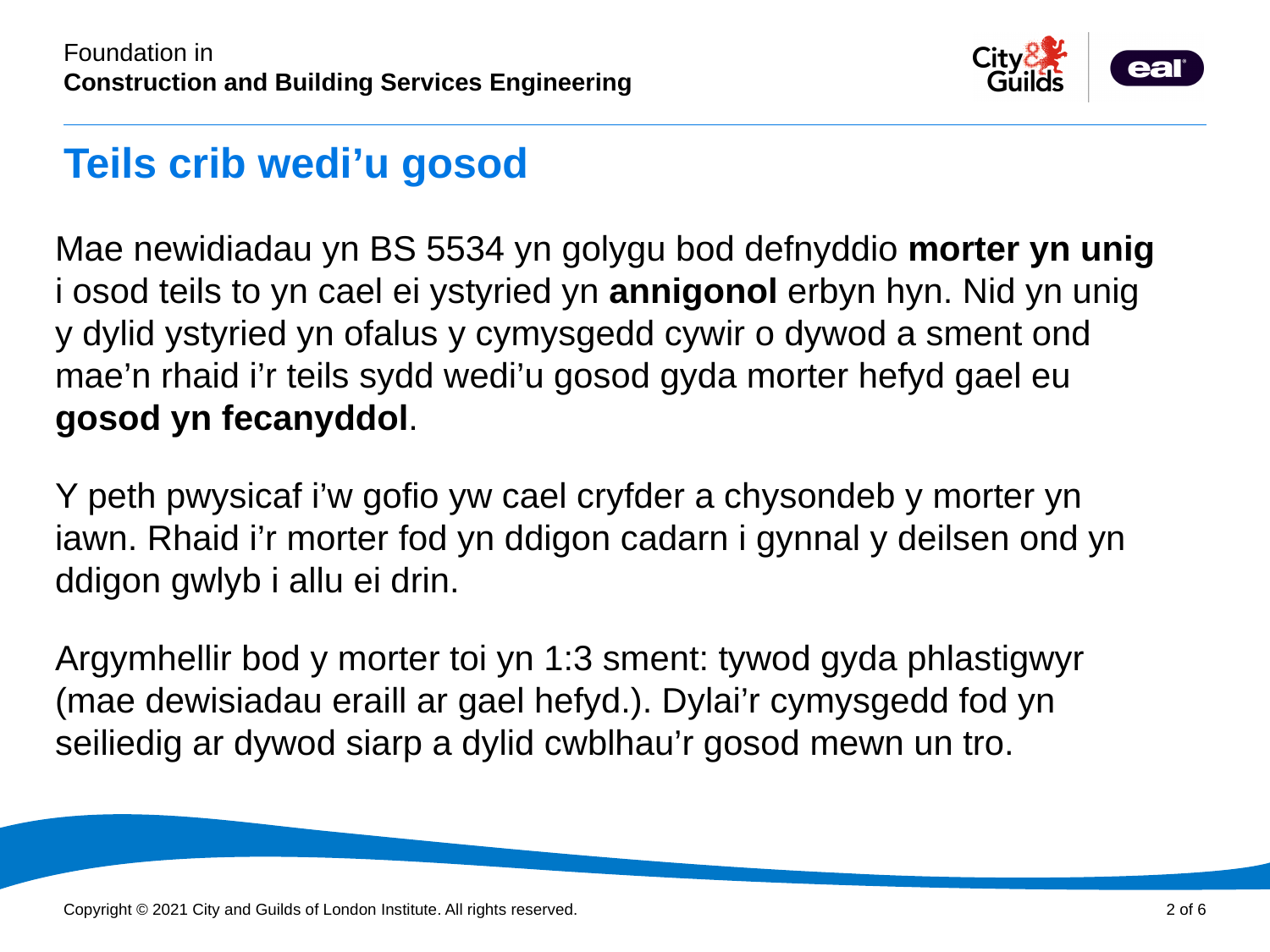

# Teils crib wedi’u gosod
Mae newidiadau yn BS 5534 yn golygu bod defnyddio morter yn unig i osod teils to yn cael ei ystyried yn annigonol erbyn hyn. Nid yn unig y dylid ystyried yn ofalus y cymysgedd cywir o dywod a sment ond mae’n rhaid i’r teils sydd wedi’u gosod gyda morter hefyd gael eu gosod yn fecanyddol.
Y peth pwysicaf i’w gofio yw cael cryfder a chysondeb y morter yn iawn. Rhaid i’r morter fod yn ddigon cadarn i gynnal y deilsen ond yn ddigon gwlyb i allu ei drin.
Argymhellir bod y morter toi yn 1:3 sment: tywod gyda phlastigwyr (mae dewisiadau eraill ar gael hefyd.). Dylai’r cymysgedd fod yn seiliedig ar dywod siarp a dylid cwblhau’r gosod mewn un tro.